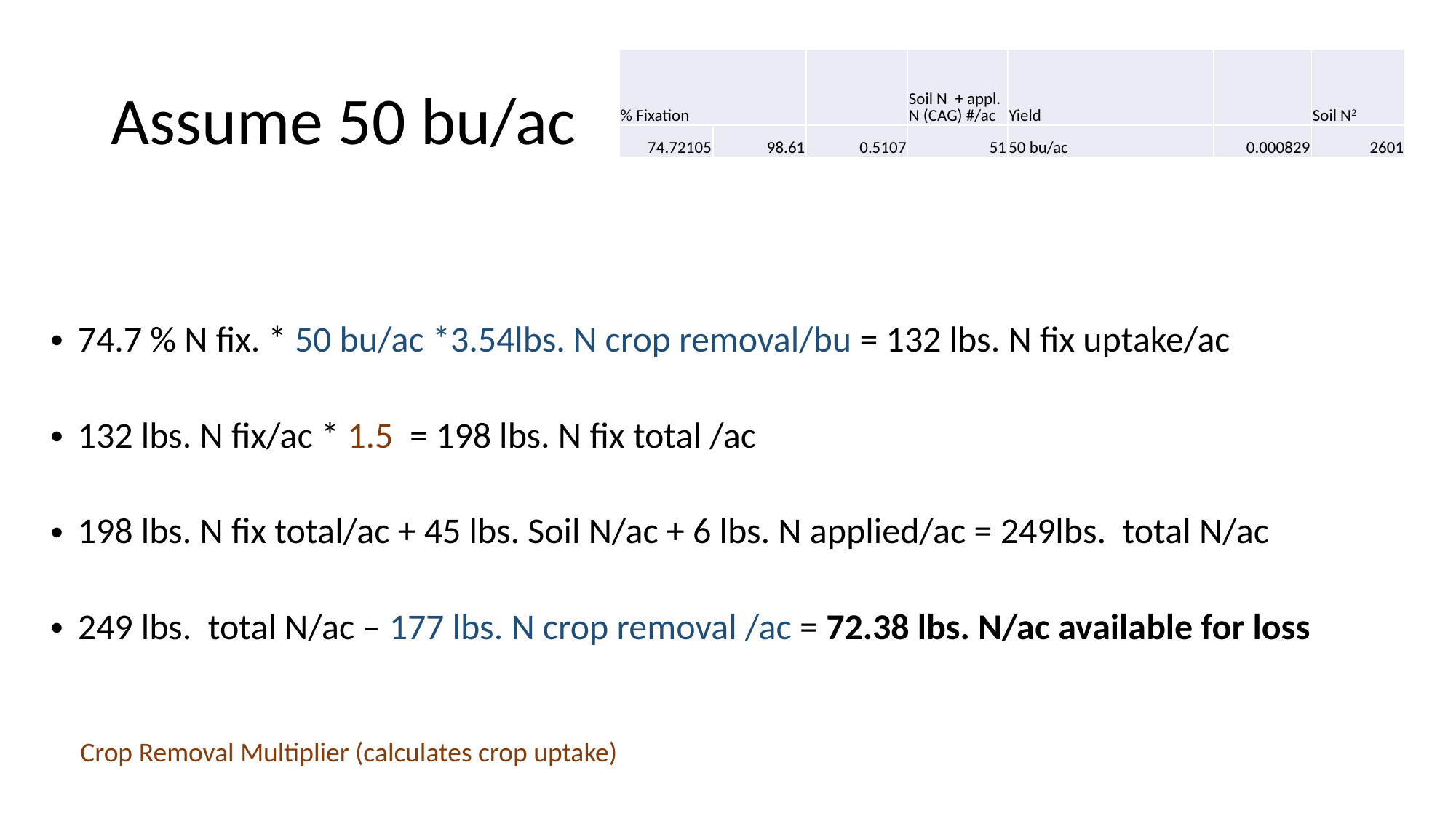

# Assume 50 bu/ac
| % Fixation |  |  | Soil N + appl. N (CAG) #/ac | Yield |  | Soil N2 |
| --- | --- | --- | --- | --- | --- | --- |
| 74.72105 | 98.61 | 0.5107 | 51 | 50 bu/ac | 0.000829 | 2601 |
74.7 % N fix. * 50 bu/ac *3.54lbs. N crop removal/bu = 132 lbs. N fix uptake/ac

132 lbs. N fix/ac * 1.5  = 198 lbs. N fix total /ac

198 lbs. N fix total/ac + 45 lbs. Soil N/ac + 6 lbs. N applied/ac = 249lbs.  total N/ac

249 lbs.  total N/ac – 177 lbs. N crop removal /ac = 72.38 lbs. N/ac available for loss
Crop Removal Multiplier (calculates crop uptake)